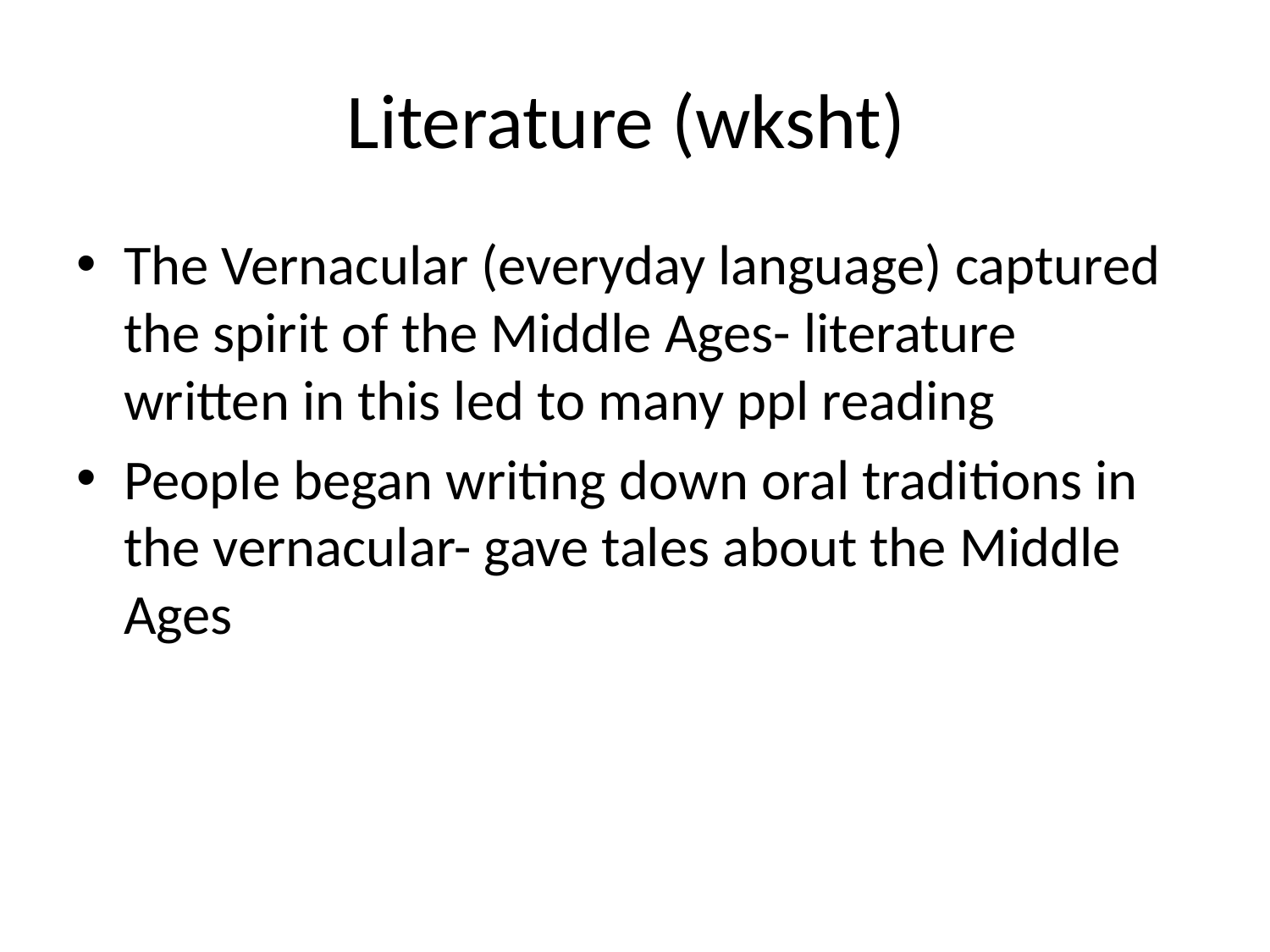

# Literature (wksht)
The Vernacular (everyday language) captured the spirit of the Middle Ages- literature written in this led to many ppl reading
People began writing down oral traditions in the vernacular- gave tales about the Middle Ages